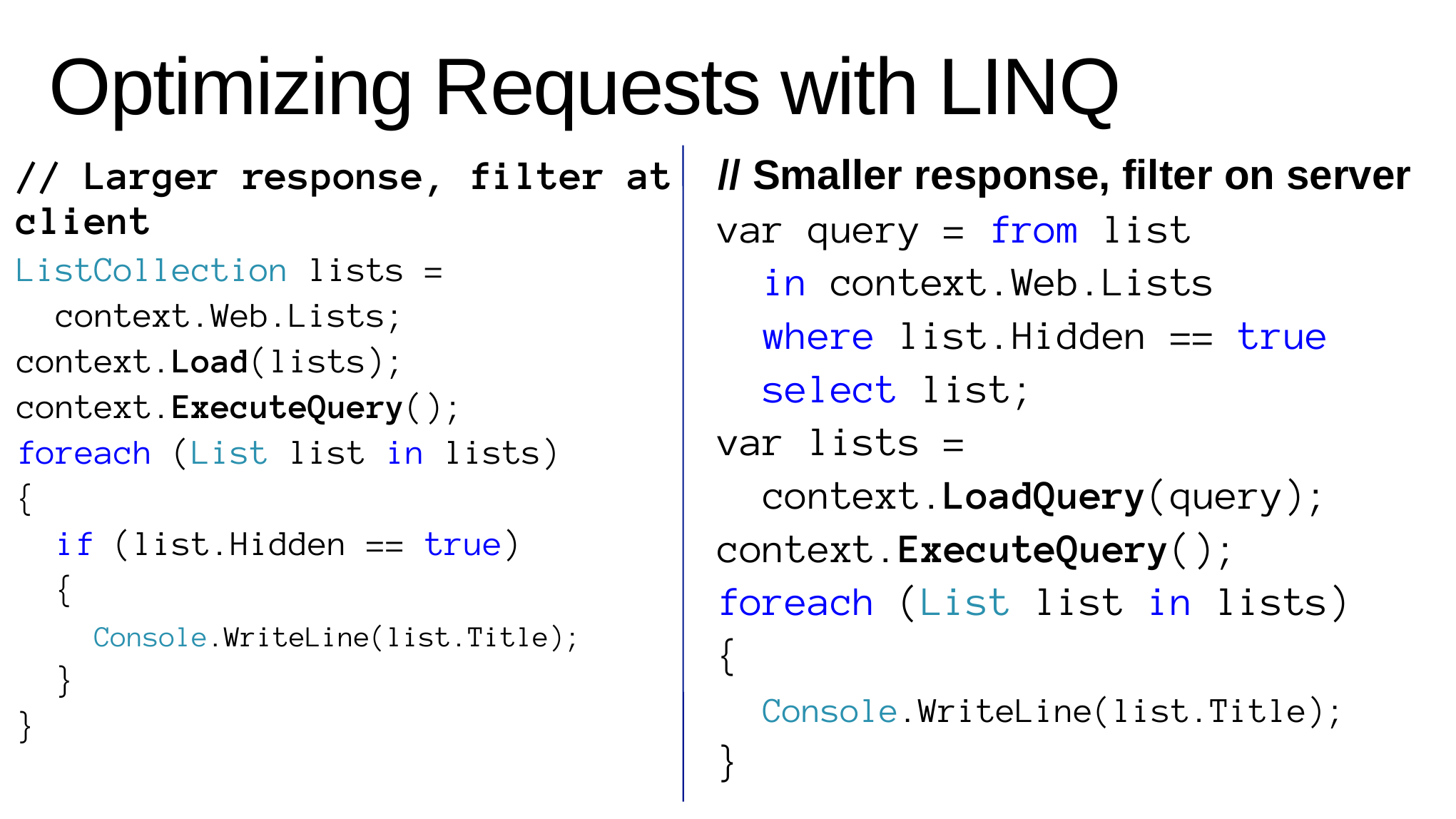

# Optimizing Requests with LINQ
// Larger response, filter at client
ListCollection lists =
  context.Web.Lists;
context.Load(lists);
context.ExecuteQuery();
foreach (List list in lists)
{
  if (list.Hidden == true)
  {
    Console.WriteLine(list.Title);
  }
}
// Smaller response, filter on server
var query = from list
  in context.Web.Lists
  where list.Hidden == true
  select list;
var lists =
  context.LoadQuery(query);
context.ExecuteQuery();
foreach (List list in lists)
{
  Console.WriteLine(list.Title);
}